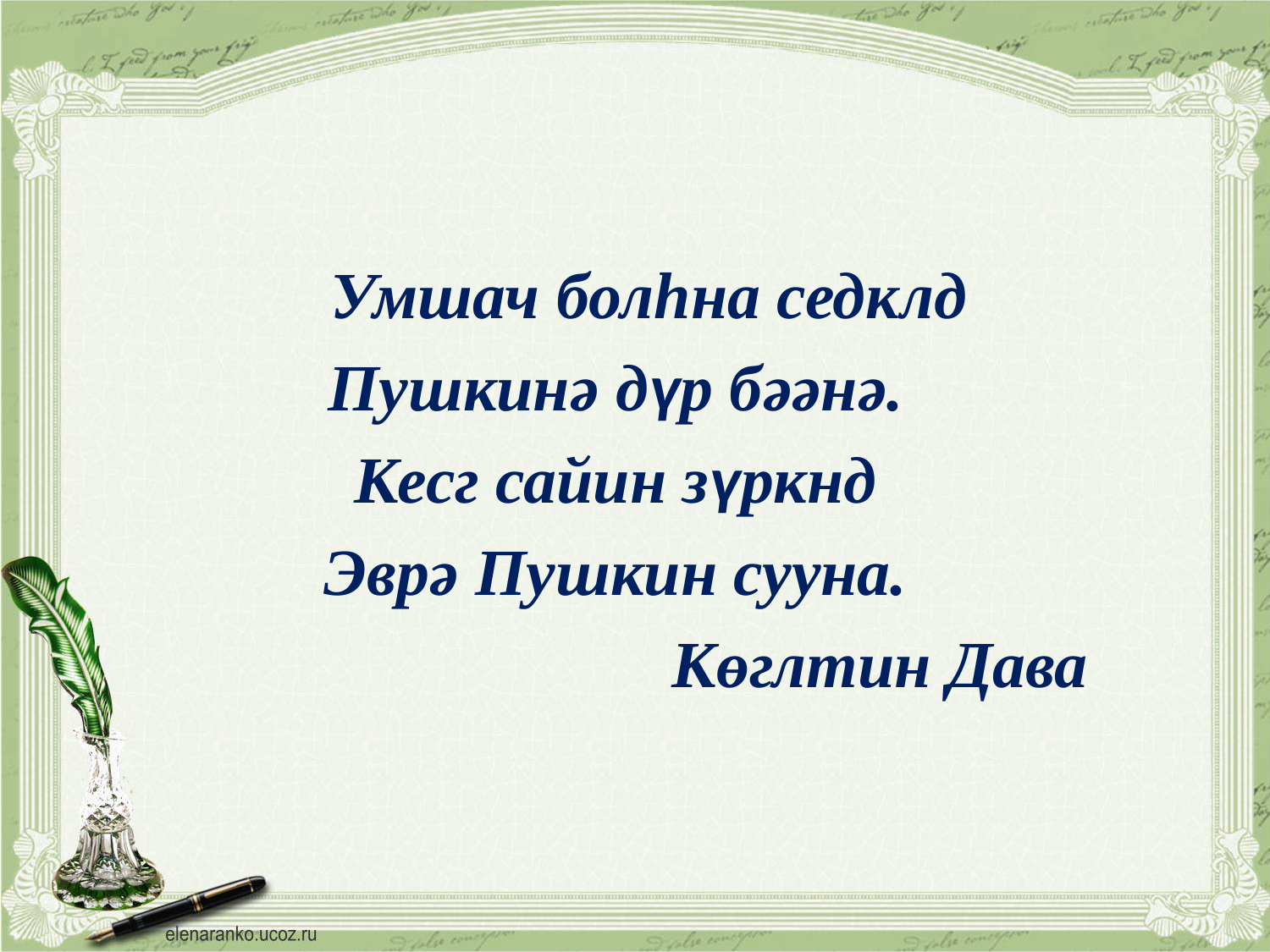

Умшач болhна седклд
Пушкинə дүр бəəнə.
Кесг сайин зүркнд
Эврə Пушкин сууна.
                                Кɵглтин Дава